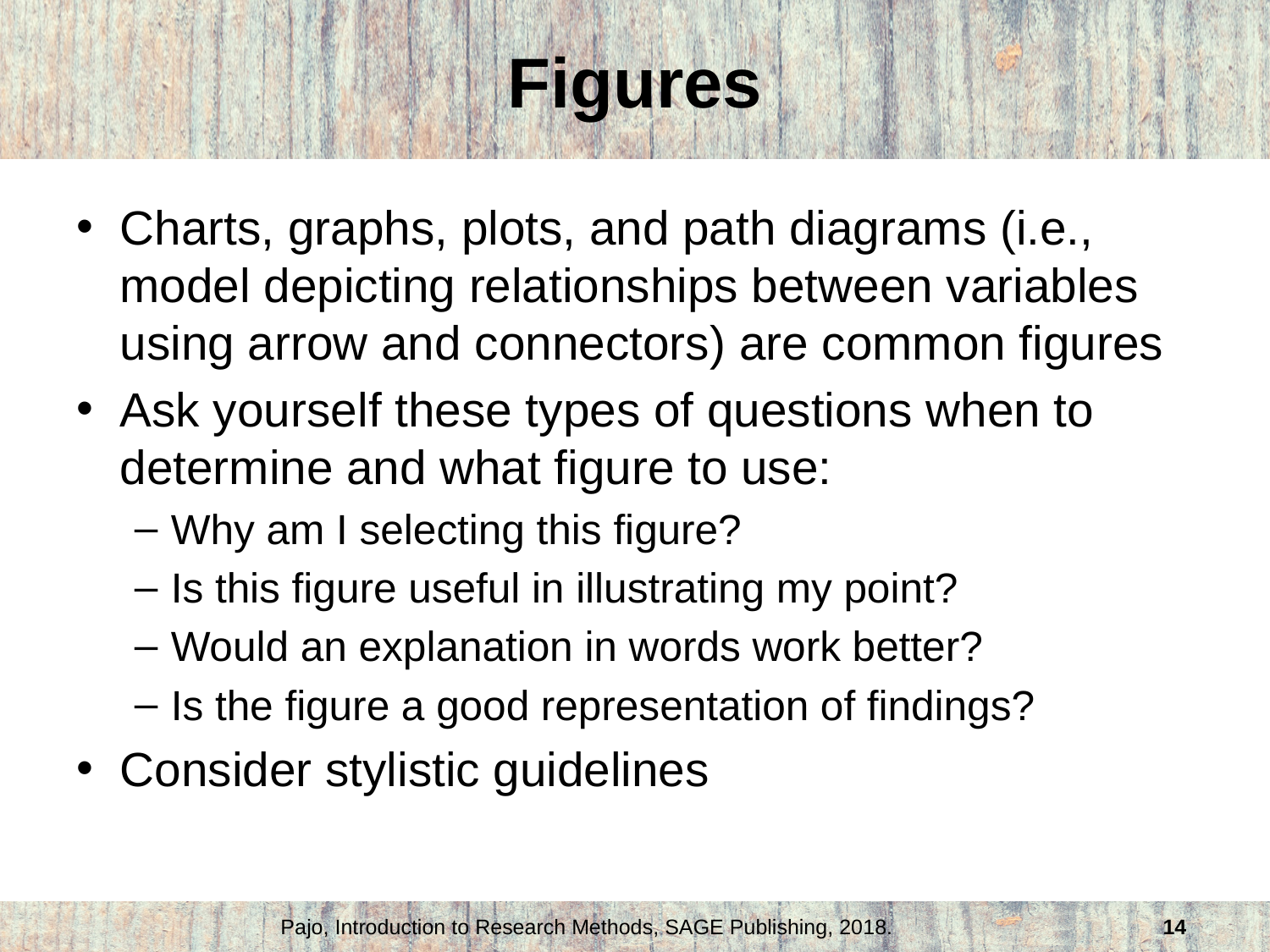

# Figures
Charts, graphs, plots, and path diagrams (i.e., model depicting relationships between variables using arrow and connectors) are common figures
Ask yourself these types of questions when to determine and what figure to use:
Why am I selecting this figure?
Is this figure useful in illustrating my point?
Would an explanation in words work better?
Is the figure a good representation of findings?
Consider stylistic guidelines

Pajo, Introduction to Research Methods, SAGE Publishing, 2018.
14